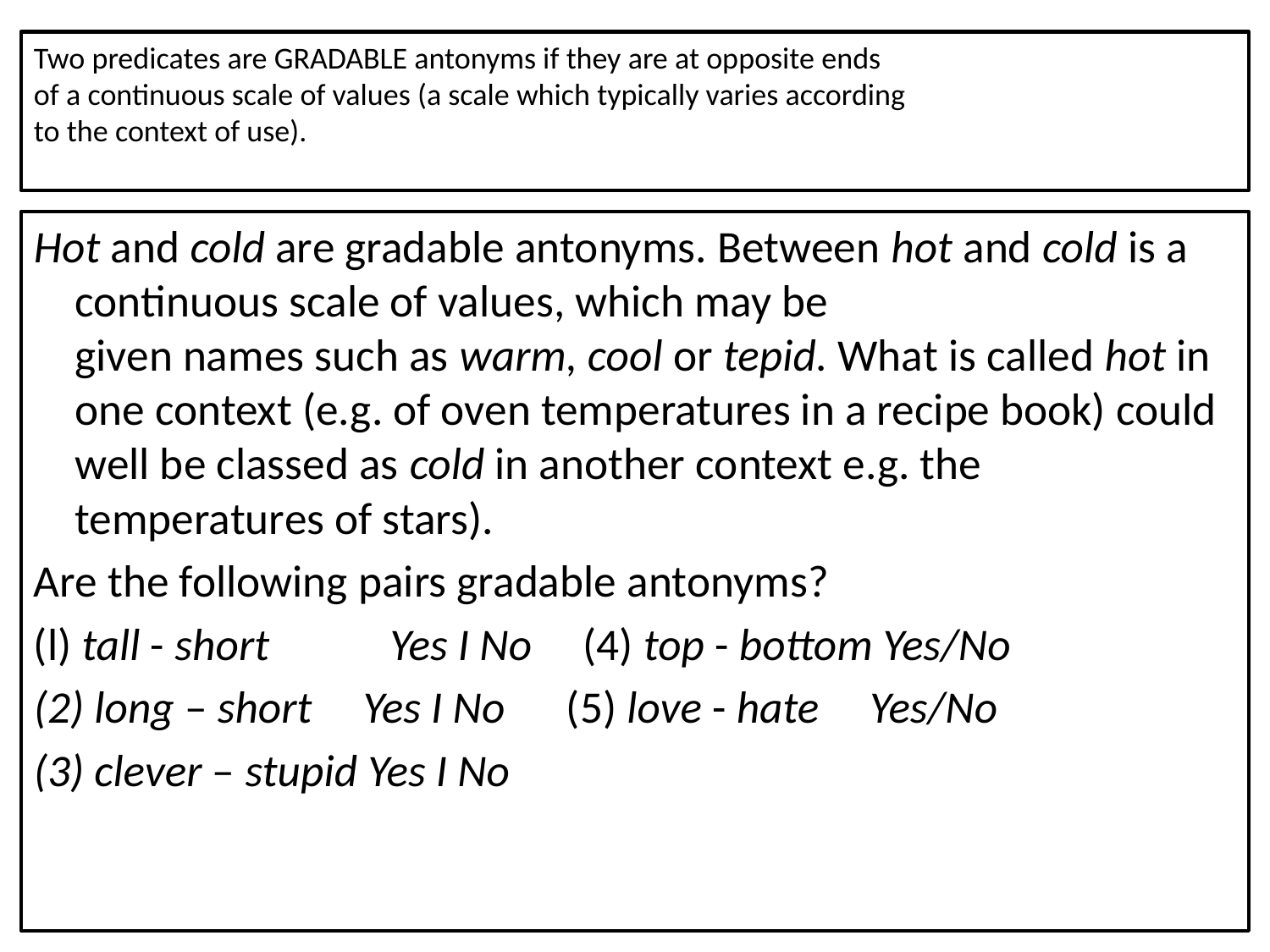

# Two predicates are GRADABLE antonyms if they are at opposite ends of a continuous scale of values (a scale which typically varies according to the context of use).
Hot and cold are gradable antonyms. Between hot and cold is a continuous scale of values, which may be
given names such as warm, cool or tepid. What is called hot in one context (e.g. of oven temperatures in a recipe book) could well be classed as cold in another context e.g. the temperatures of stars).
Are the following pairs gradable antonyms?
(l) tall - short 	 Yes I No     (4) top - bottom Yes/No
(2) long – short     Yes I No      (5) love - hate     Yes/No
(3) clever – stupid Yes I No